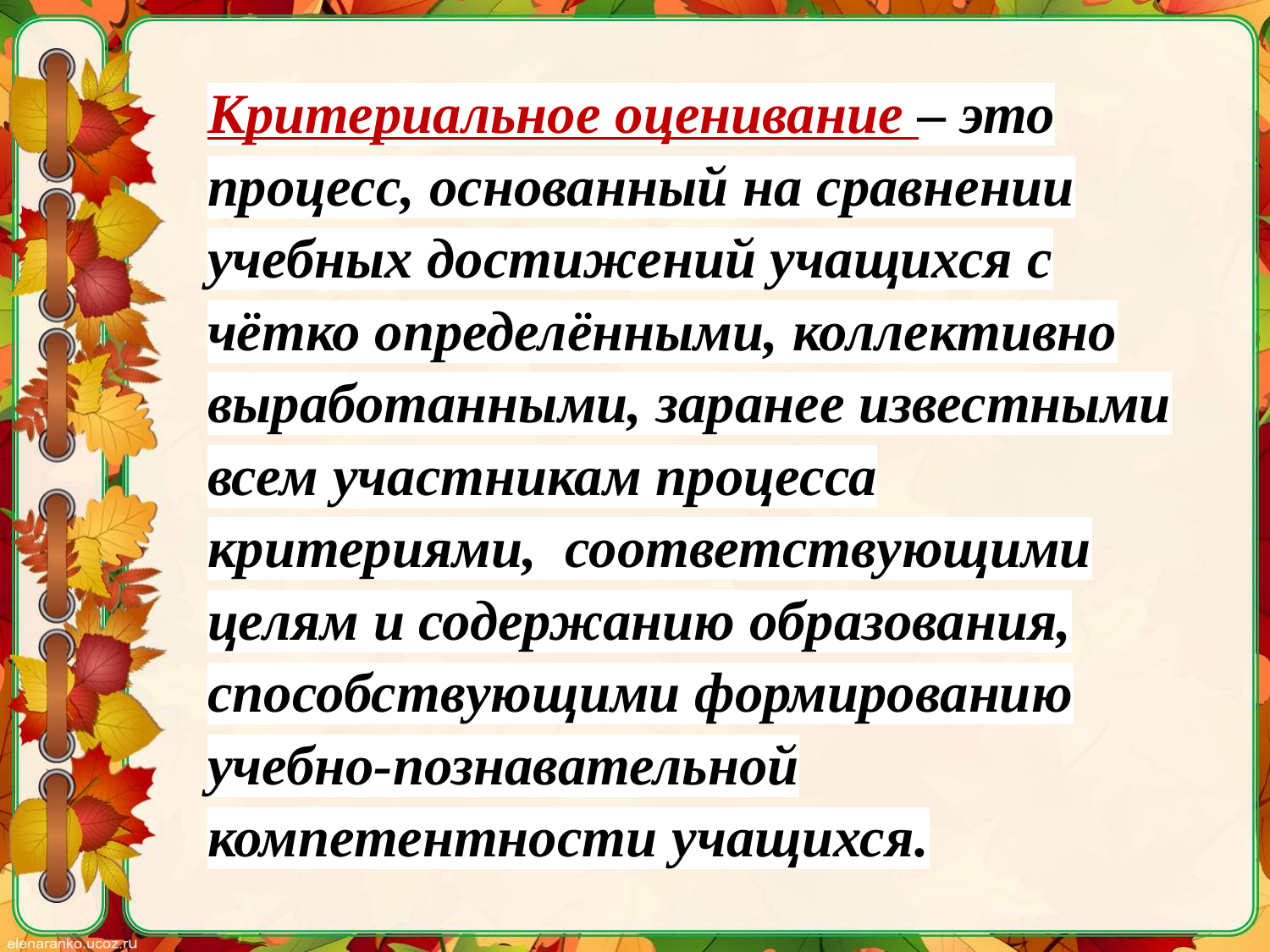

Критериальное оценивание – это процесс, основанный на сравнении учебных достижений учащихся с чётко определёнными, коллективно выработанными, заранее известными всем участникам процесса критериями,  соответствующими целям и содержанию образования, способствующими формированию учебно-познавательной компетентности учащихся.